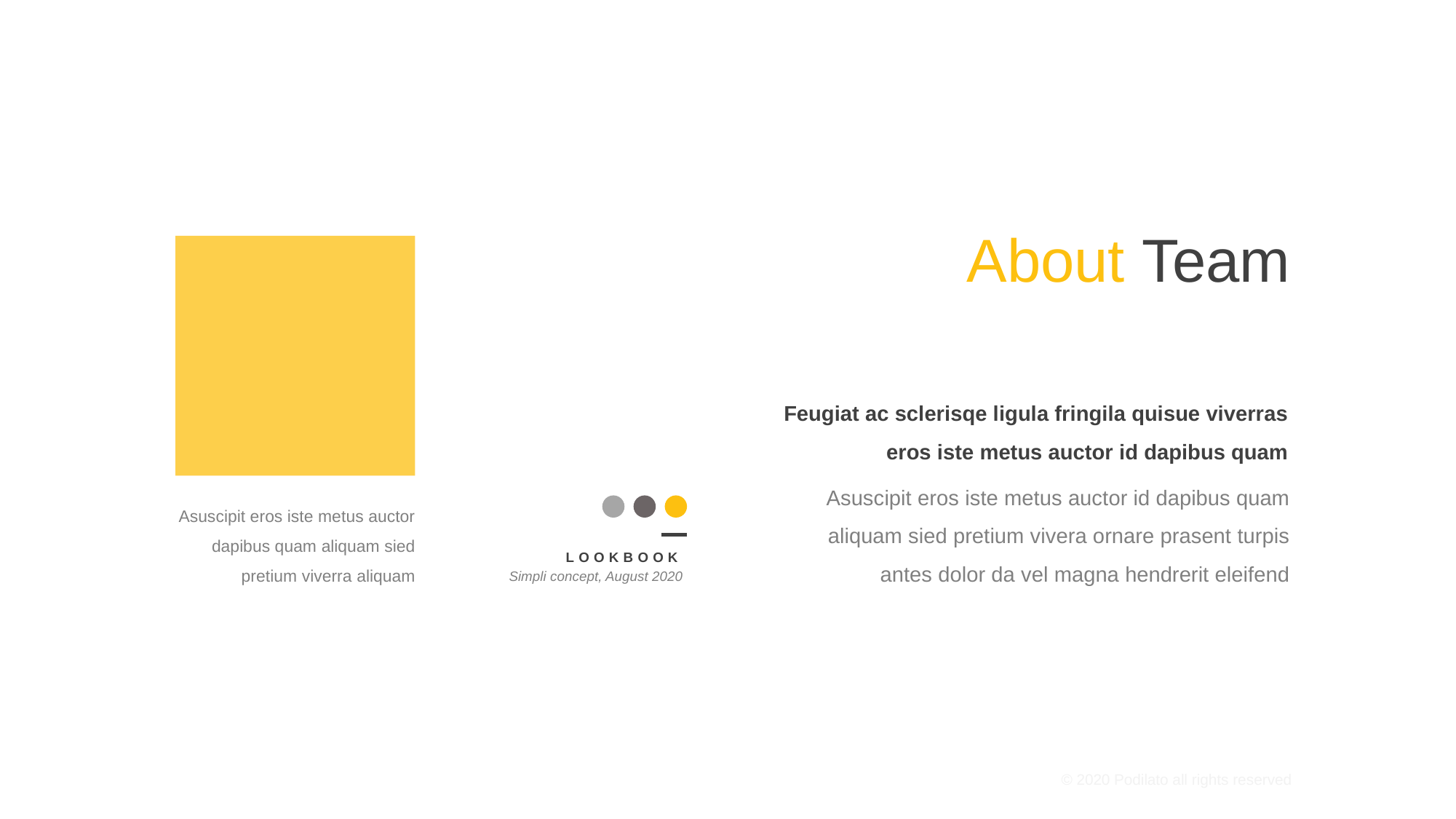

About Team

Asuscipit eros iste metus auctor id dapibus quam aliquam sied pretium vivera ornare prasent turpis antes dolor da vel magna hendrerit eleifend

Asuscipit eros iste metus auctor dapibus quam aliquam sied pretium viverra aliquam
LOOKBOOK
Simpli concept, August 2020
Feugiat ac sclerisqe ligula fringila quisue viverras eros iste metus auctor id dapibus quam
© 2020 Podilato all rights reserved